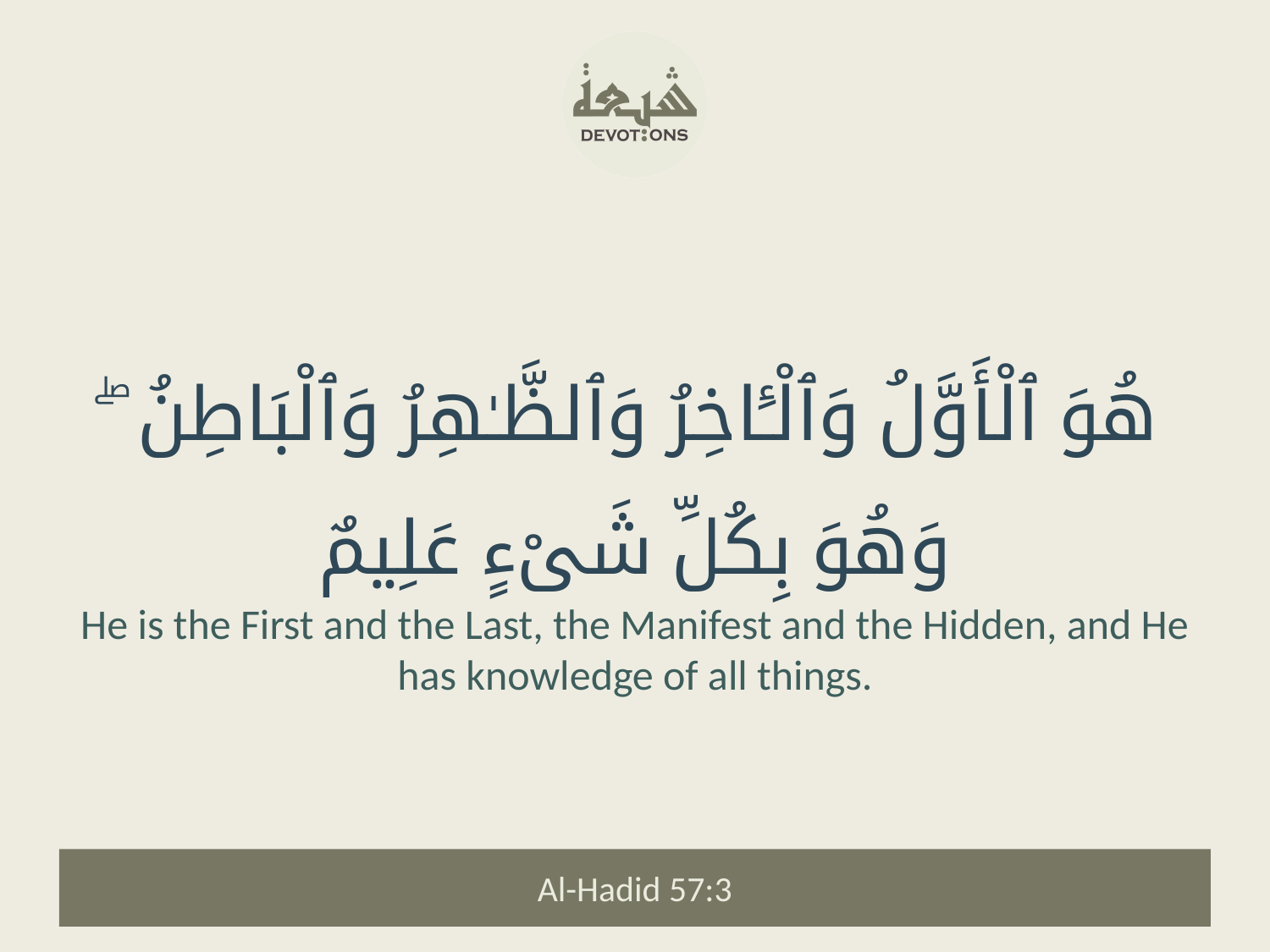

هُوَ ٱلْأَوَّلُ وَٱلْـَٔاخِرُ وَٱلظَّـٰهِرُ وَٱلْبَاطِنُ ۖ وَهُوَ بِكُلِّ شَىْءٍ عَلِيمٌ
He is the First and the Last, the Manifest and the Hidden, and He has knowledge of all things.
Al-Hadid 57:3